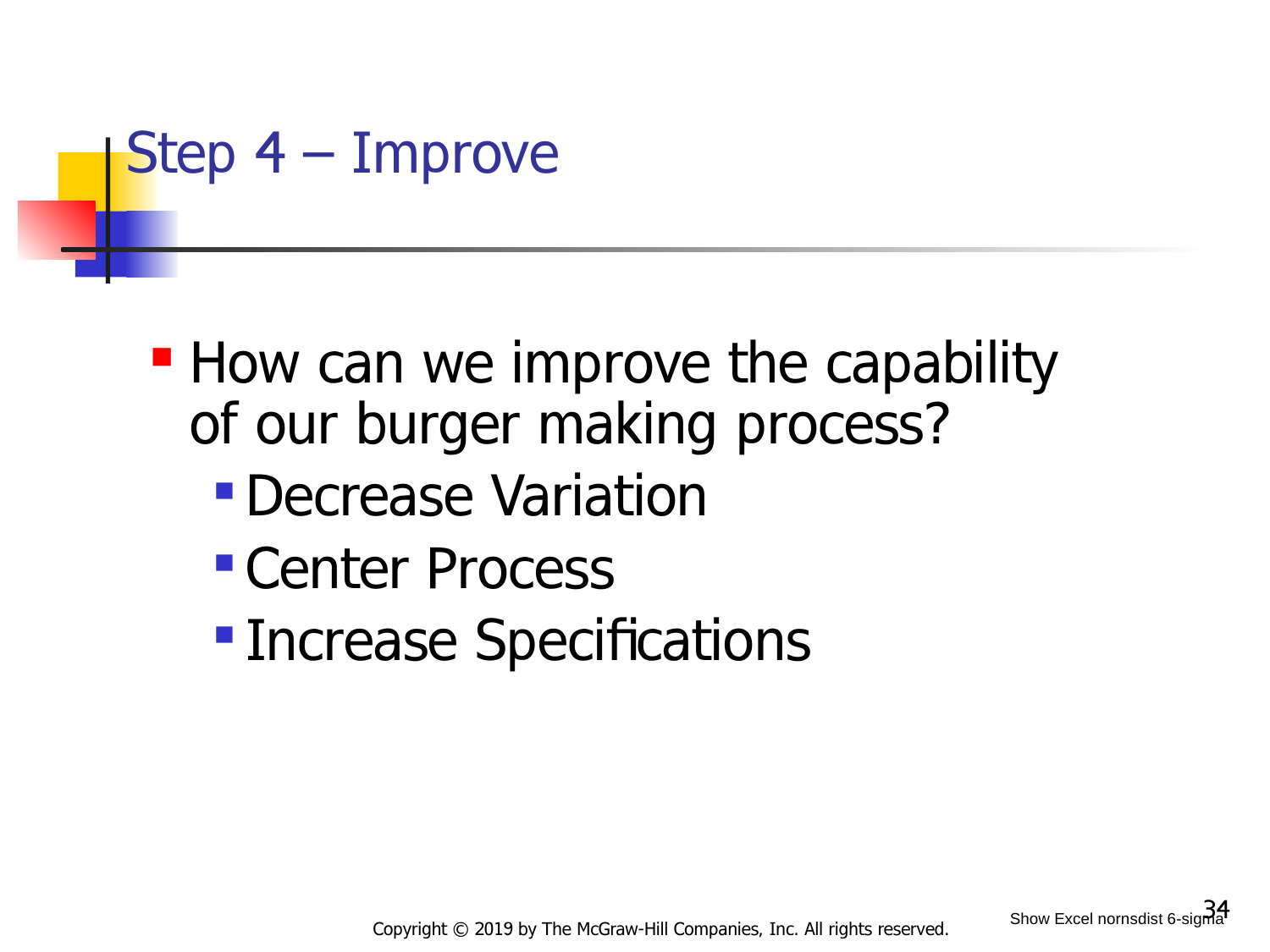

# Step 4 – Improve
How can we improve the capability of our burger making process?
Decrease Variation
Center Process
Increase Specifications
34
Copyright © 2019 by The McGraw-Hill Companies, Inc. All rights reserved.
Show Excel nornsdist 6-sigma